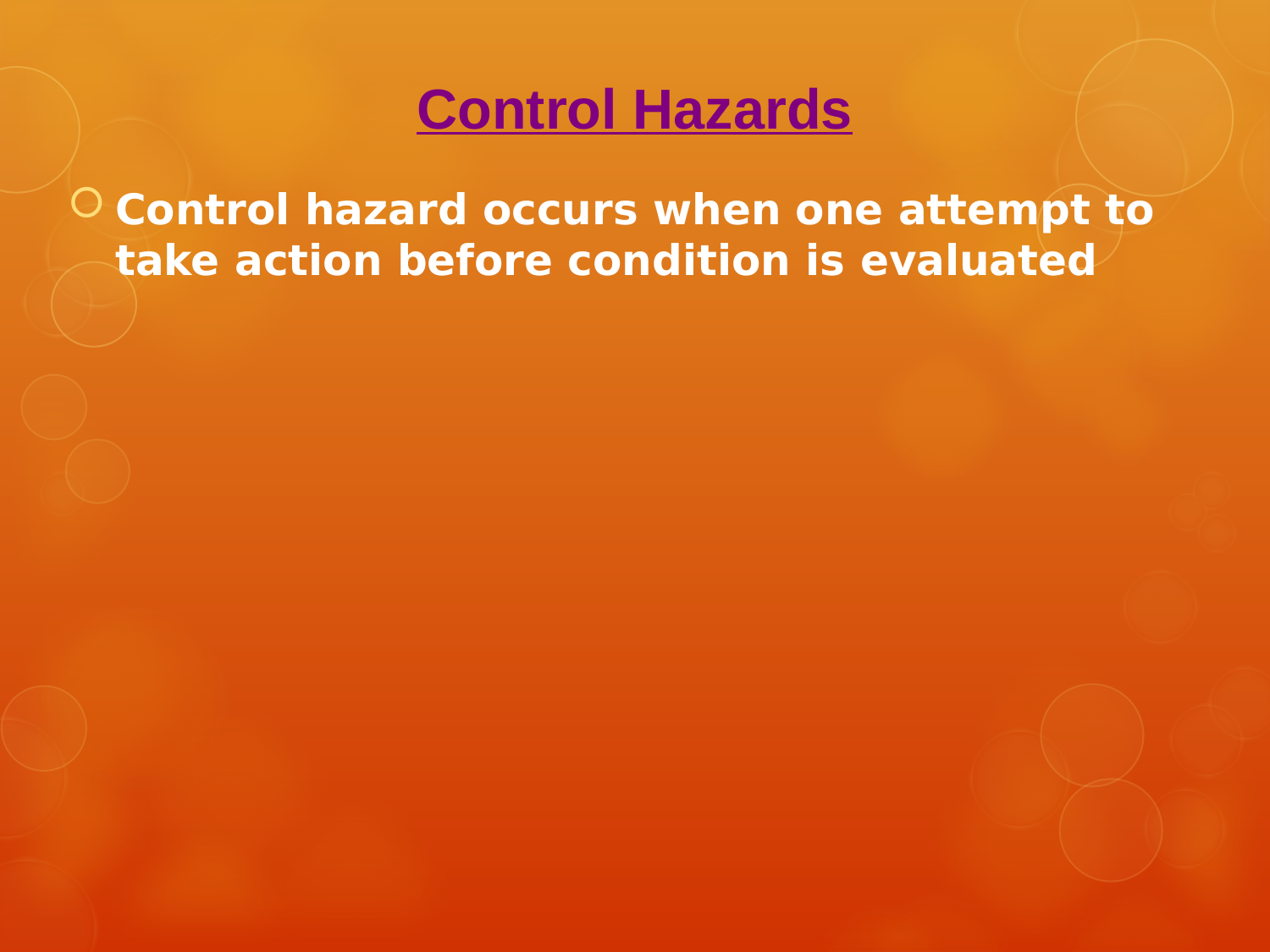

Control Hazards
Control hazard occurs when one attempt to take action before condition is evaluated